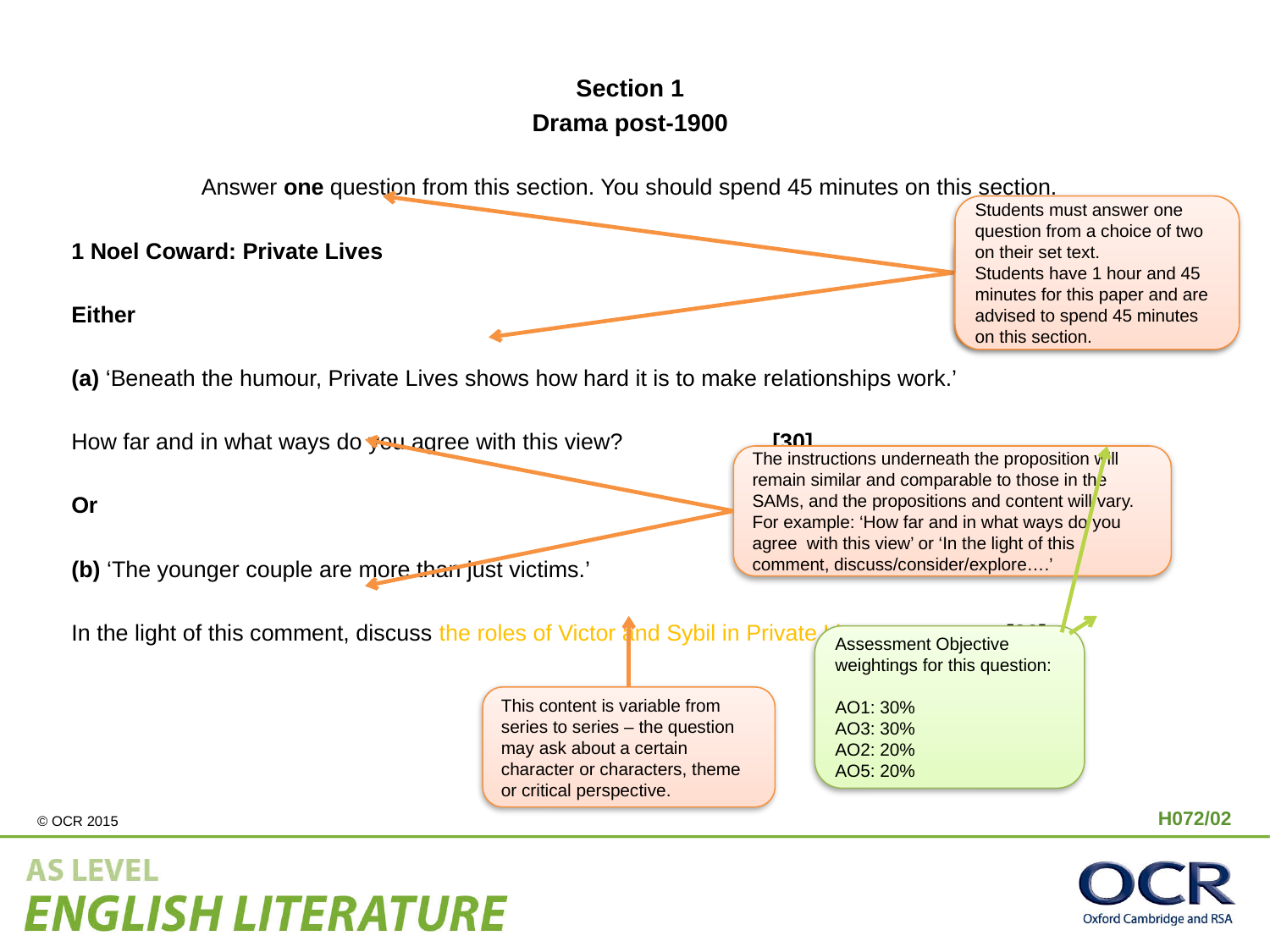

Section 1
Drama post-1900

Answer one question from this section. You should spend 45 minutes on this section.

1 Noel Coward: Private Lives

Either

(a) ‘Beneath the humour, Private Lives shows how hard it is to make relationships work.’

How far and in what ways do you agree with this view? 				[30]

Or

(b) ‘The younger couple are more than just victims.’

In the light of this comment, discuss the roles of Victor and Sybil in Private Lives. 		[30]

Students must answer one question from a choice of two on their set text.
Students have 1 hour and 45 minutes for this paper and are advised to spend 45 minutes on this section.
There will always be a proposition at the head of the question and the theme or character focus will change from series to series.
The instructions underneath the proposition will remain similar and comparable to those in the SAMs, and the propositions and content will vary. For example: ‘How far and in what ways do you agree  with this view’ or ‘In the light of this comment, discuss/consider/explore….’
Assessment Objective weightings for this question:

AO1: 30%
AO3: 30%
AO2: 20%
AO5: 20%
This content is variable from series to series – the question may ask about a certain character or characters, theme or critical perspective.